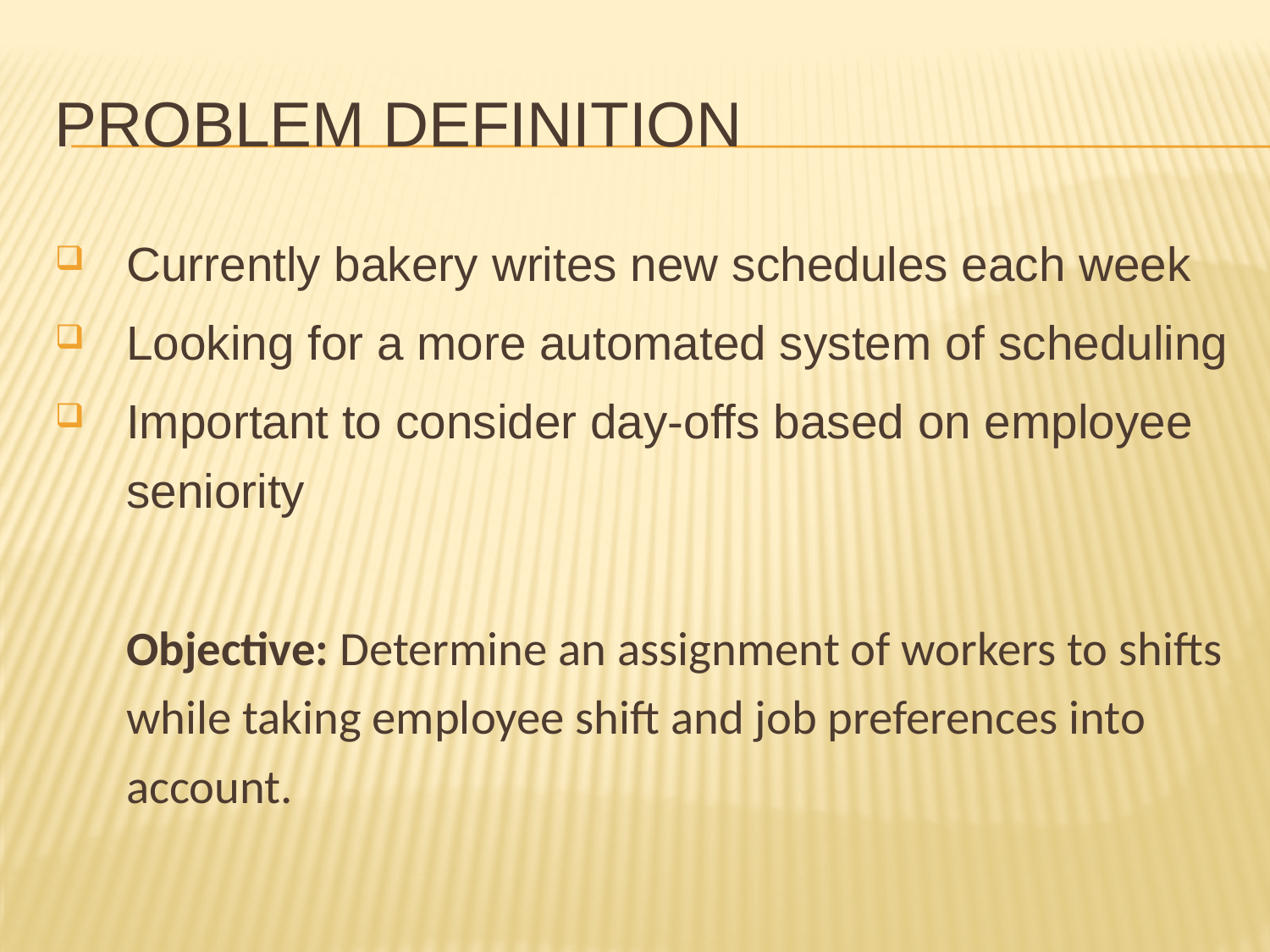

# Problem Definition
Currently bakery writes new schedules each week
Looking for a more automated system of scheduling
Important to consider day-offs based on employee seniority

	Objective: Determine an assignment of workers to shifts while taking employee shift and job preferences into account.